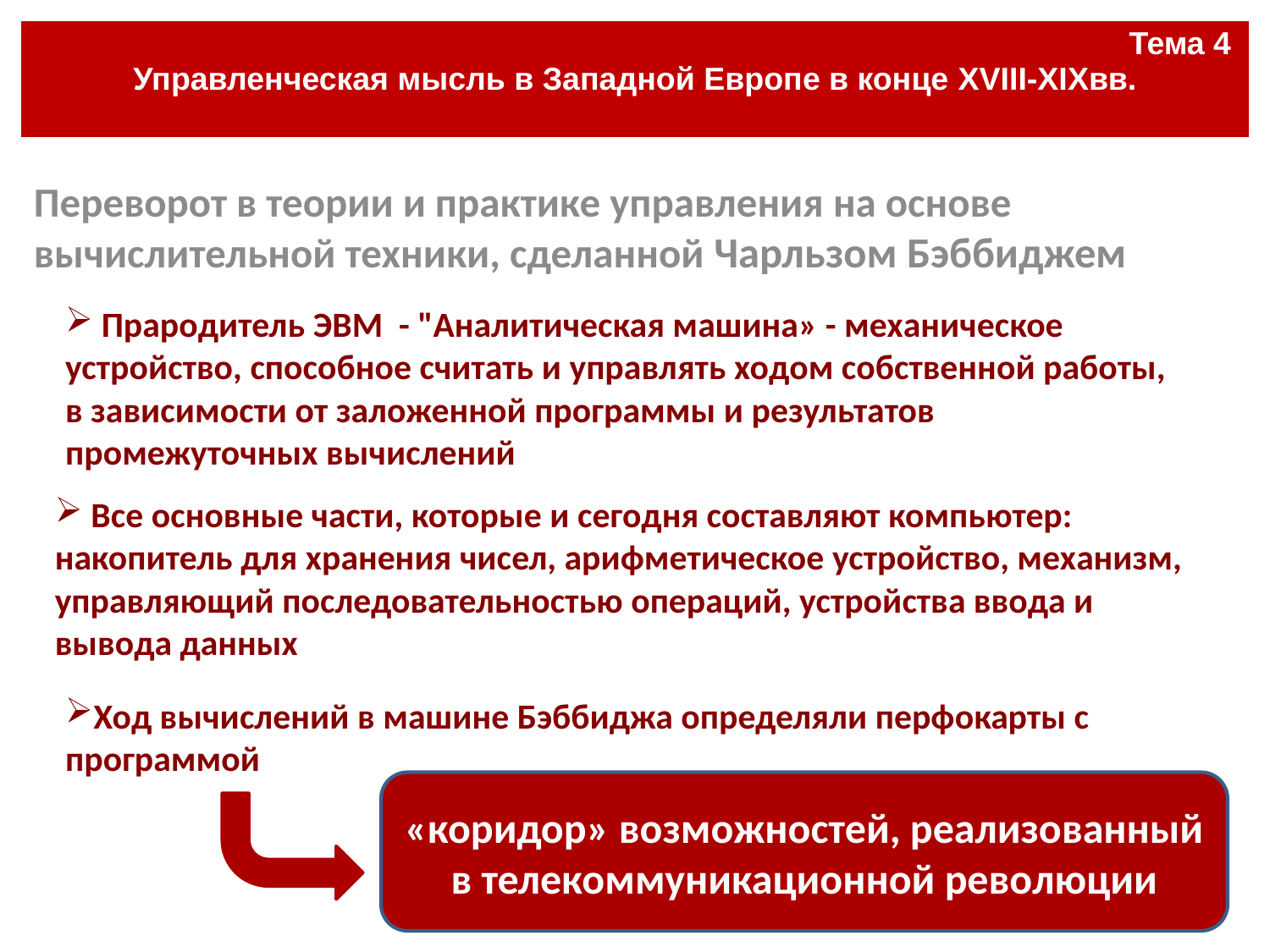

| Тема 4 Управленческая мысль в Западной Европе в конце XVIII-XIXвв. |
| --- |
#
Переворот в теории и практике управления на основе вычислительной техники, сделанной Чарльзом Бэббиджем

 Прародитель ЭВМ  - "Аналитическая машина» - механическое устройство, способное считать и управлять ходом собственной работы, в зависимости от заложенной программы и результатов промежуточных вычислений
 Все основные части, которые и сегодня составляют компьютер: накопитель для хранения чисел, арифметическое устройство, механизм, управляющий последовательностью операций, устройства ввода и вывода данных

Ход вычислений в машине Бэббиджа определяли перфокарты с программой
«коридор» возможностей, реализованный в телекоммуникационной революции